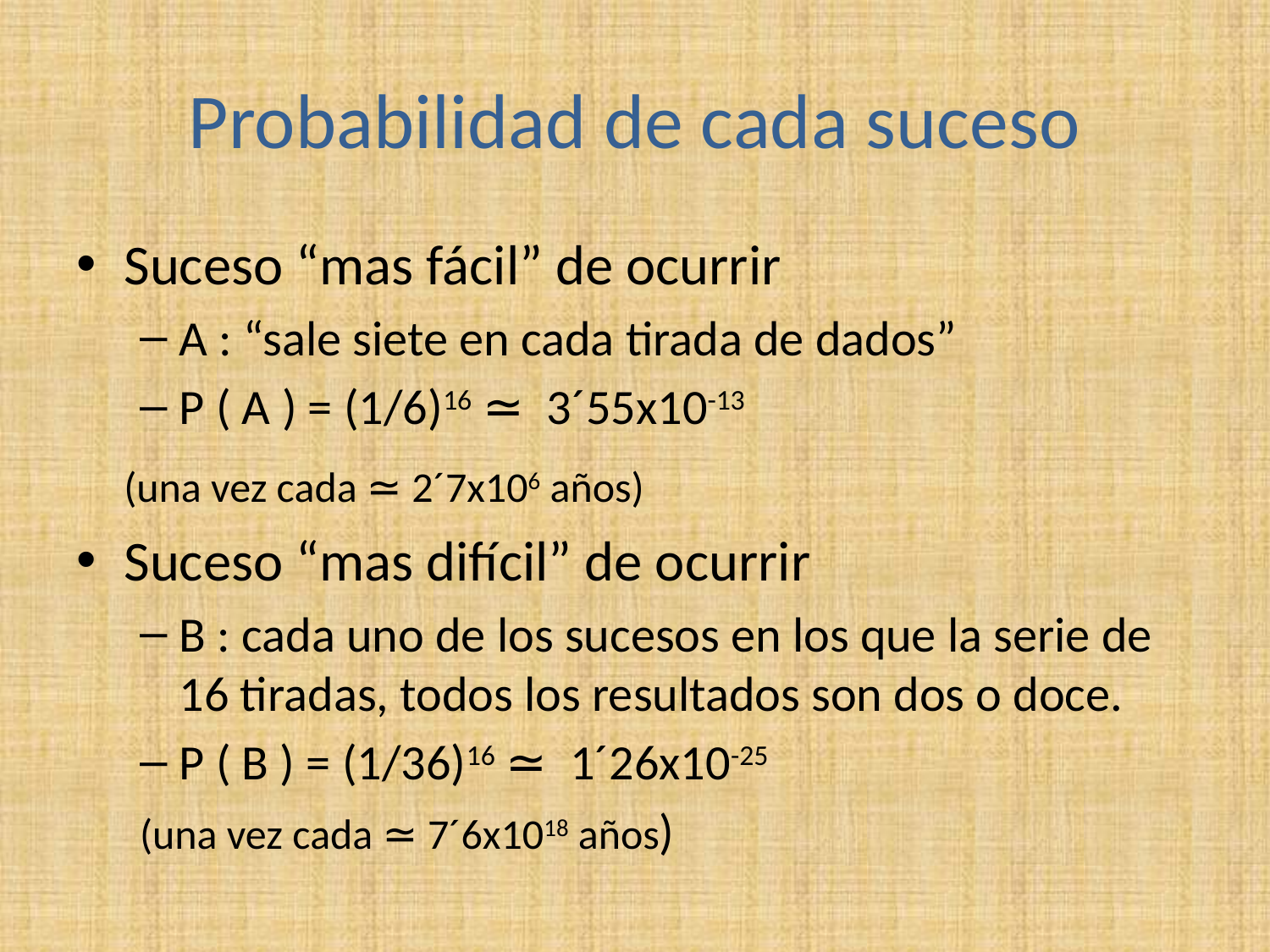

# Probabilidad de cada suceso
Suceso “mas fácil” de ocurrir
A : “sale siete en cada tirada de dados”
P ( A ) = (1/6)16 ≃  3´55x10-13
	(una vez cada ≃ 2´7x106 años)
Suceso “mas difícil” de ocurrir
B : cada uno de los sucesos en los que la serie de 16 tiradas, todos los resultados son dos o doce.
P ( B ) = (1/36)16 ≃  1´26x10-25
(una vez cada ≃ 7´6x1018 años)